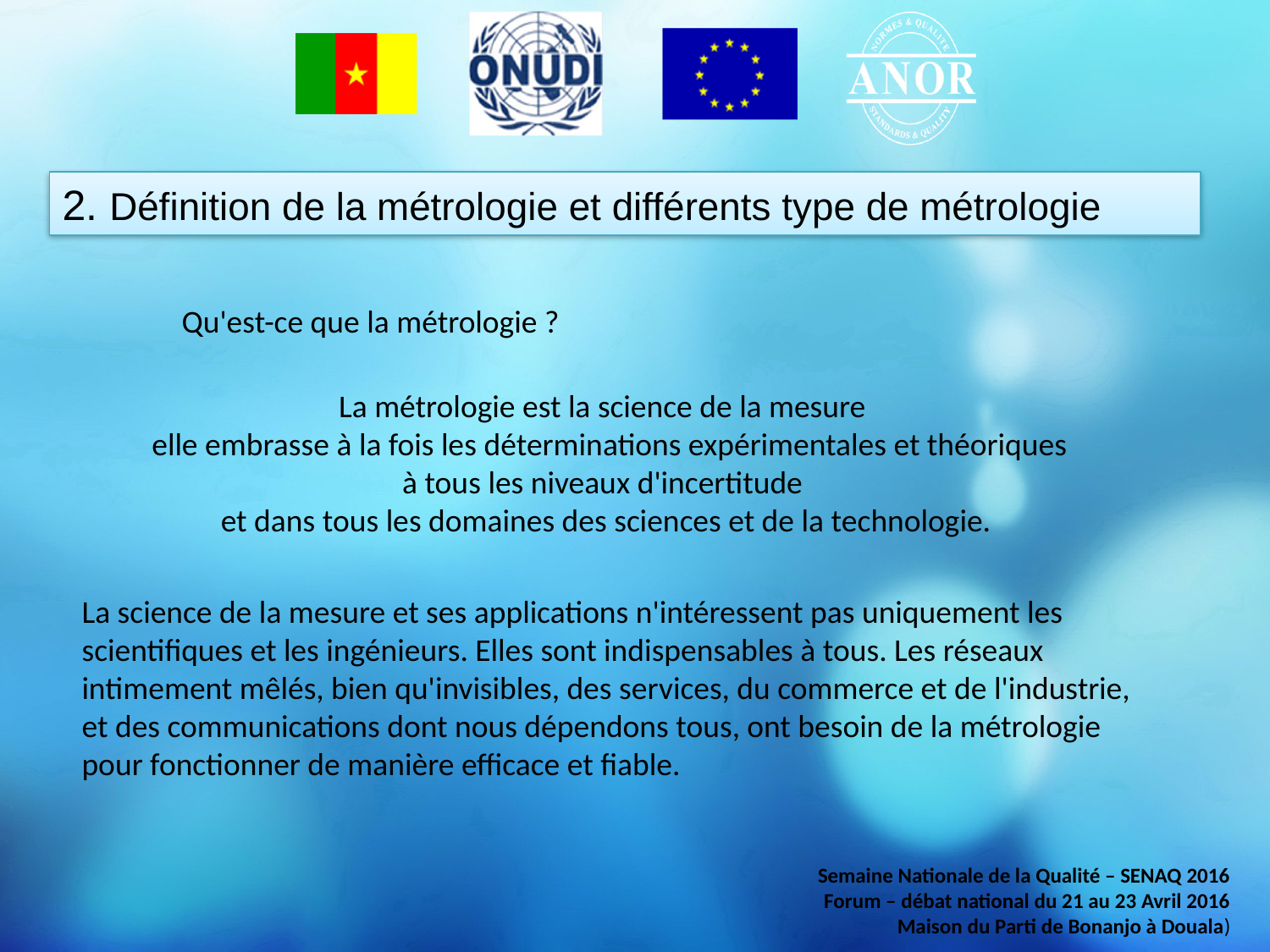

2. Définition de la métrologie et différents type de métrologie
                  Qu'est-ce que la métrologie ?
La métrologie est la science de la mesure
 elle embrasse à la fois les déterminations expérimentales et théoriques
 à tous les niveaux d'incertitude
et dans tous les domaines des sciences et de la technologie.
La science de la mesure et ses applications n'intéressent pas uniquement les scientifiques et les ingénieurs. Elles sont indispensables à tous. Les réseaux intimement mêlés, bien qu'invisibles, des services, du commerce et de l'industrie, et des communications dont nous dépendons tous, ont besoin de la métrologie pour fonctionner de manière efficace et fiable.
Semaine Nationale de la Qualité – SENAQ 2016
Forum – débat national du 21 au 23 Avril 2016
Maison du Parti de Bonanjo à Douala)